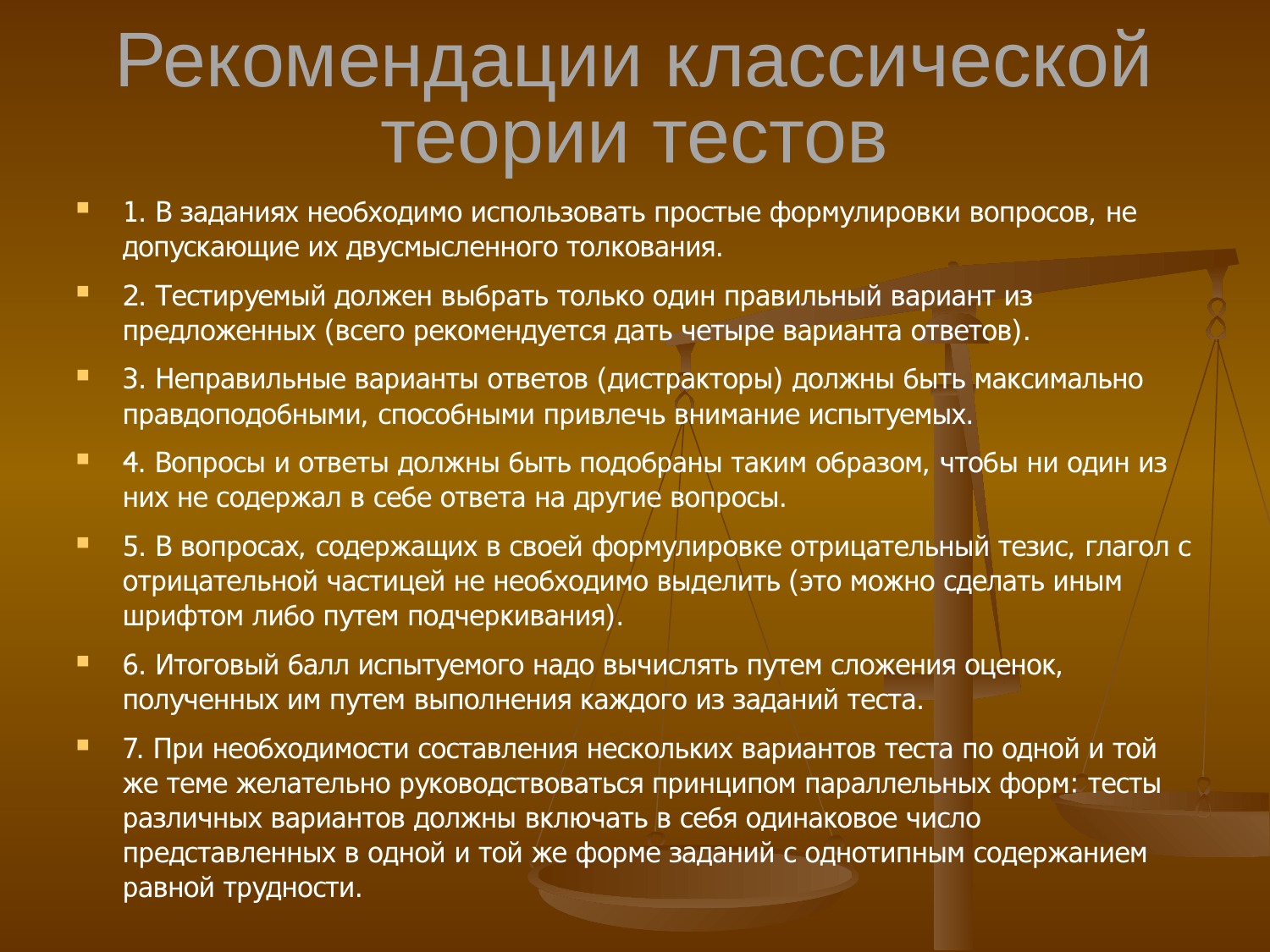

# Рекомендации классической теории тестов
1. В заданиях необходимо использовать простые формулировки вопросов, не допускающие их двусмысленного толкования.
2. Тестируемый должен выбрать только один правильный вариант из предложенных (всего рекомендуется дать четыре варианта ответов).
3. Неправильные варианты ответов (дистракторы) должны быть максимально правдоподобными, способными привлечь внимание испытуемых.
4. Вопросы и ответы должны быть подобраны таким образом, чтобы ни один из них не содержал в себе ответа на другие вопросы.
5. В вопросах, содержащих в своей формулировке отрицательный тезис, глагол с отрицательной частицей не необходимо выделить (это можно сделать иным шрифтом либо путем подчеркивания).
6. Итоговый балл испытуемого надо вычислять путем сложения оценок, полученных им путем выполнения каждого из заданий теста.
7. При необходимости составления нескольких вариантов теста по одной и той же теме желательно руководствоваться принципом параллельных форм: тесты различных вариантов должны включать в себя одинаковое число представленных в одной и той же форме заданий с однотипным содержанием равной трудности.